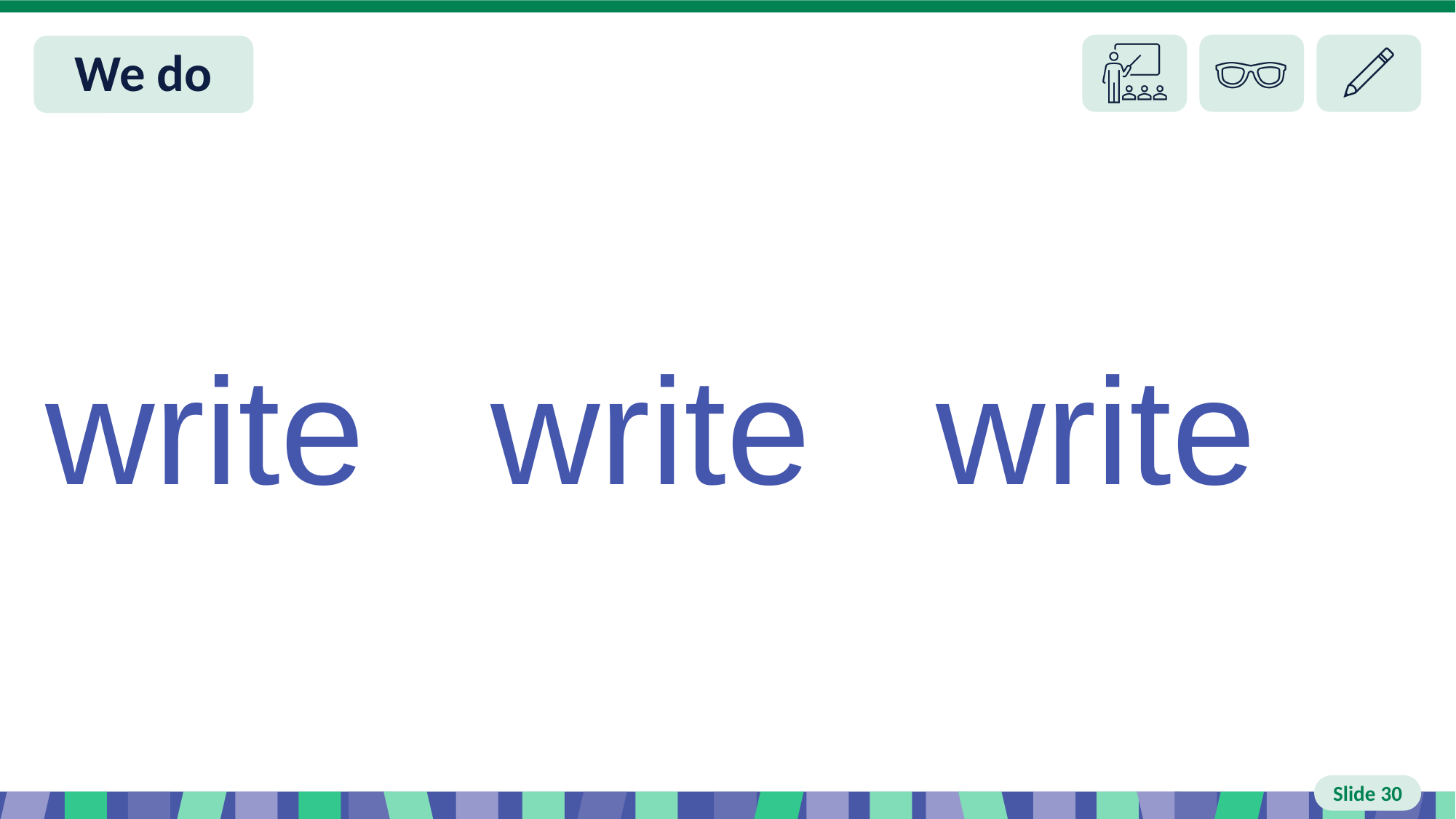

# Slide 30 We do
write   write   write